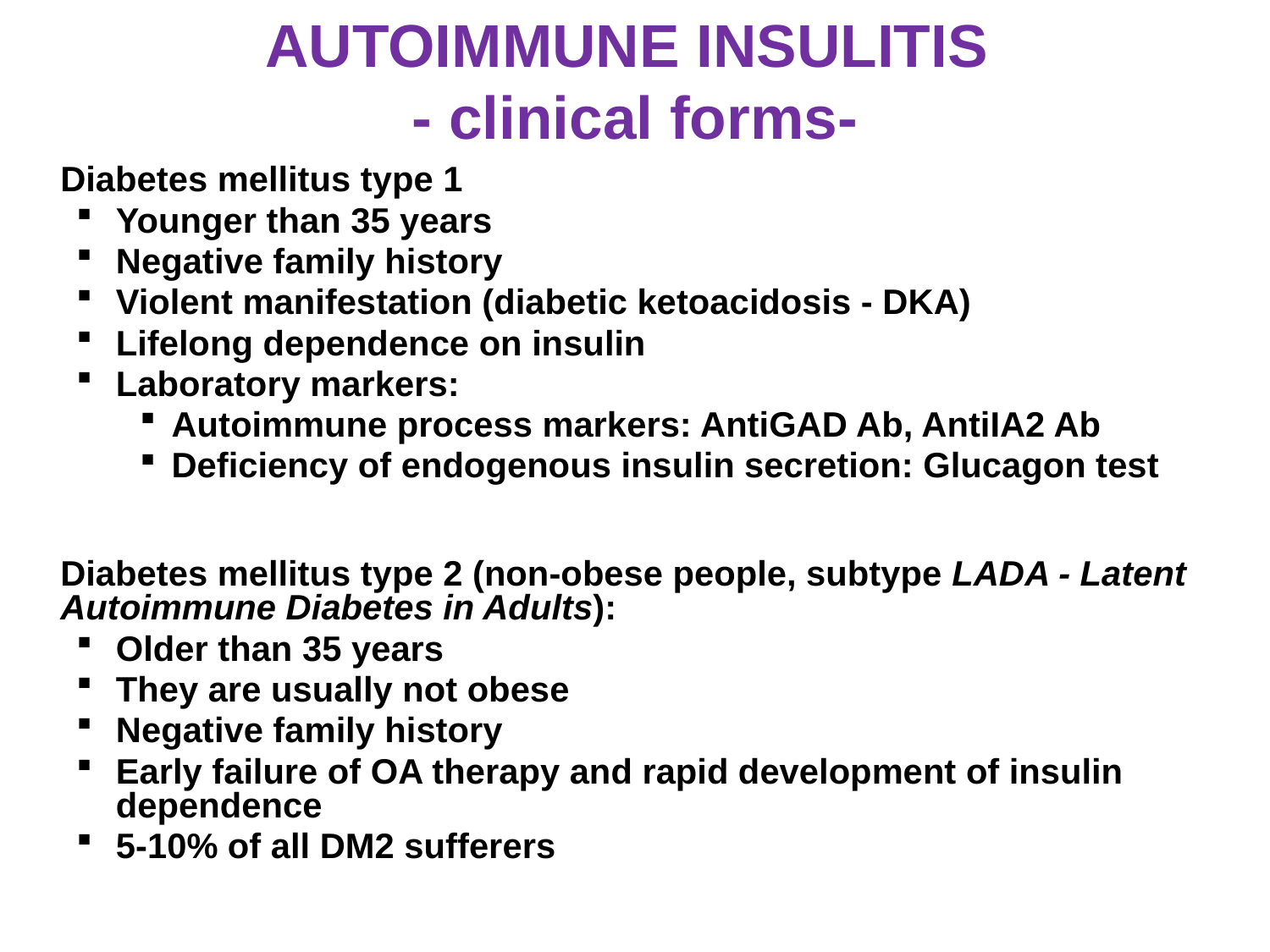

# AUTOIMMUNE INSULITIS - clinical forms-
	Diabetes mellitus type 1
Younger than 35 years
Negative family history
Violent manifestation (diabetic ketoacidosis - DKA)
Lifelong dependence on insulin
Laboratory markers:
Autoimmune process markers: AntiGAD Ab, AntiIA2 Ab
Deficiency of endogenous insulin secretion: Glucagon test

	Diabetes mellitus type 2 (non-obese people, subtype LADA - Latent Autoimmune Diabetes in Adults):
Older than 35 years
They are usually not obese
Negative family history
Early failure of OA therapy and rapid development of insulin dependence
5-10% of all DM2 sufferers